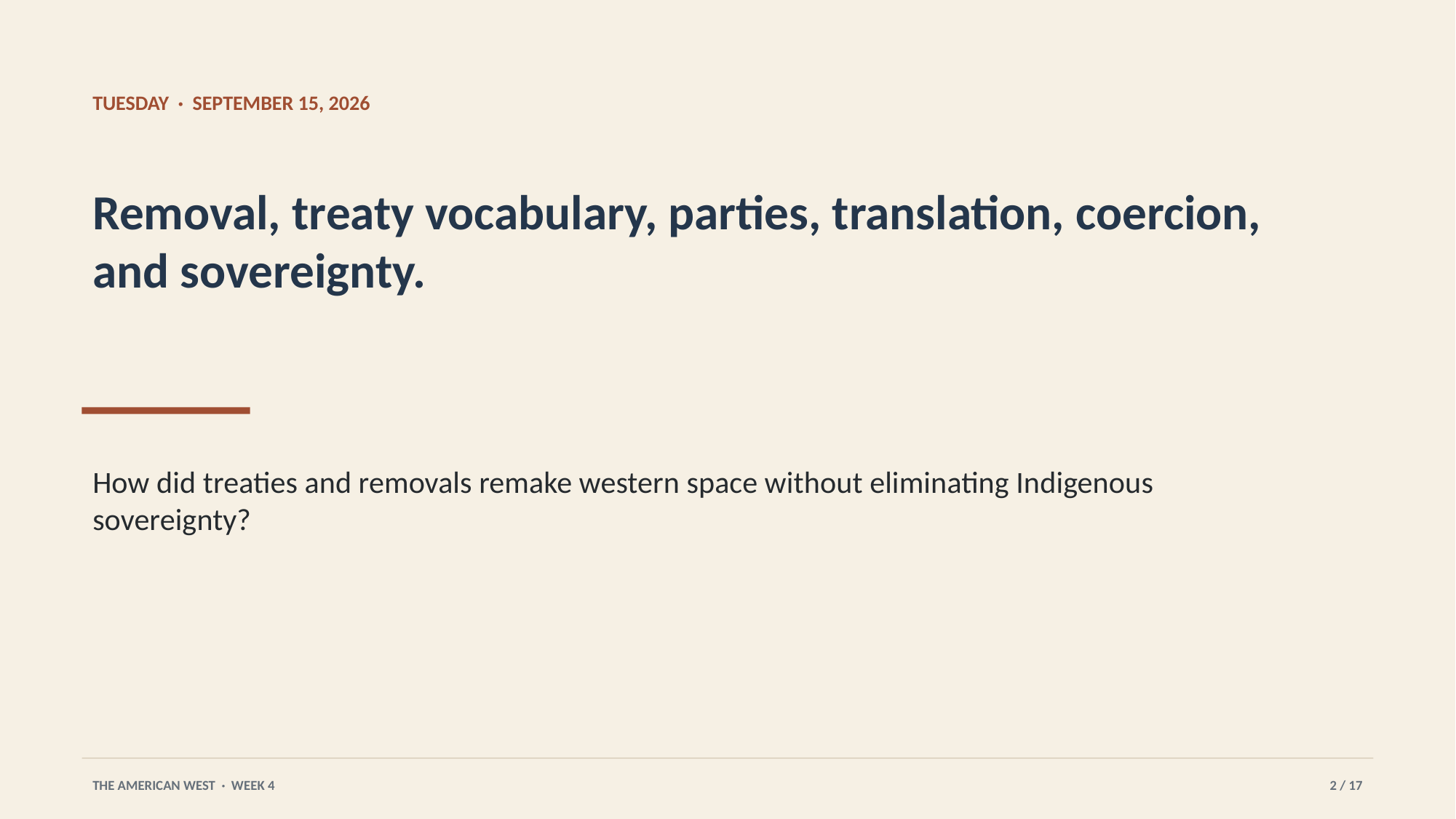

TUESDAY  ·  SEPTEMBER 15, 2026
Removal, treaty vocabulary, parties, translation, coercion, and sovereignty.

How did treaties and removals remake western space without eliminating Indigenous sovereignty?

THE AMERICAN WEST  ·  WEEK 4
2 / 17